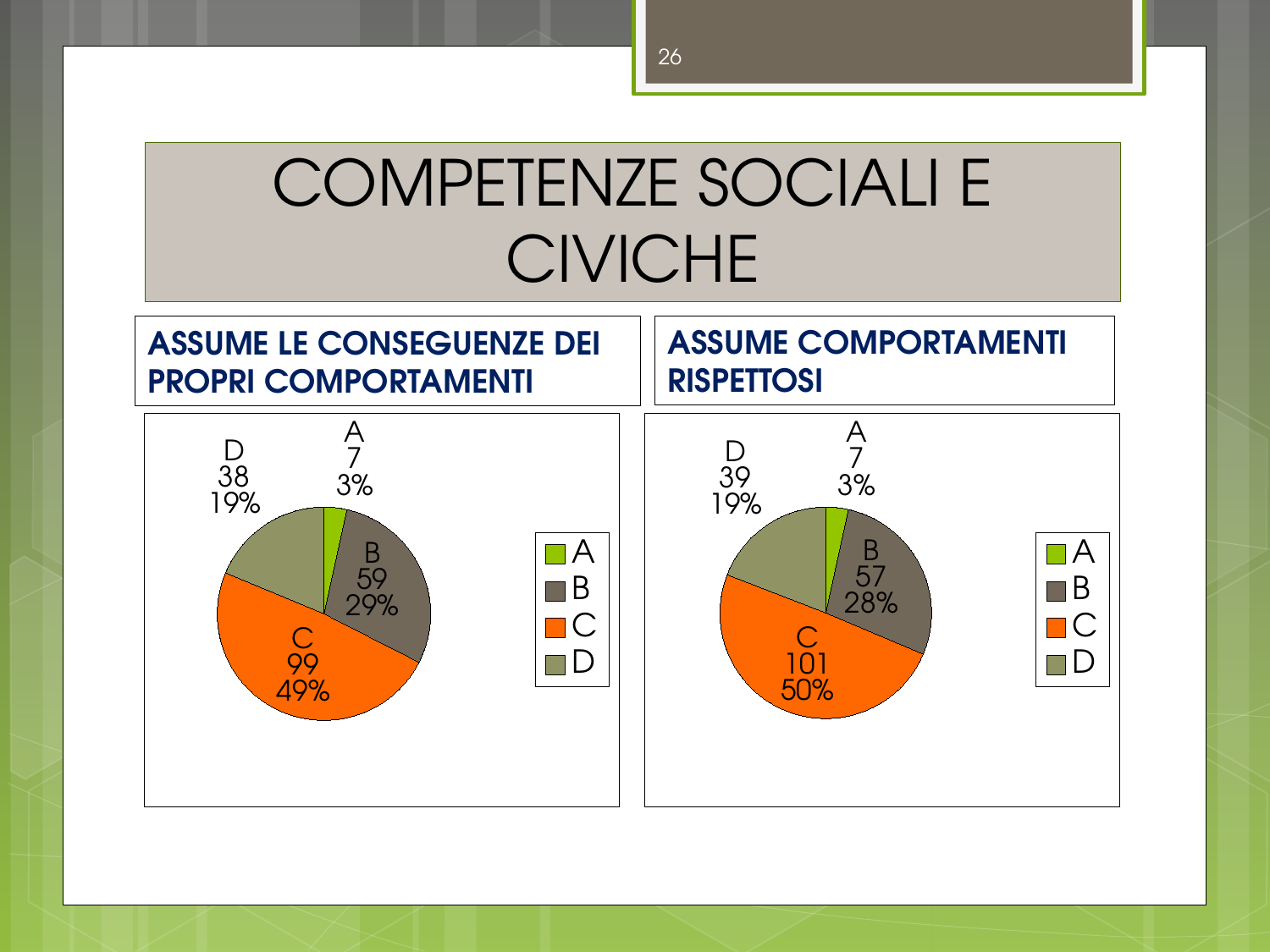

26
# COMPETENZE SOCIALI E CIVICHE
ASSUME LE CONSEGUENZE DEI PROPRI COMPORTAMENTI
ASSUME COMPORTAMENTI RISPETTOSI

### Chart

| Category | Vendite |
|---|---|
| A | 7.0 |
| B | 59.0 |
| C | 99.0 |
| D | 38.0 |

### Chart

| Category | Vendite |
|---|---|
| A | 7.0 |
| B | 57.0 |
| C | 101.0 |
| D | 39.0 |